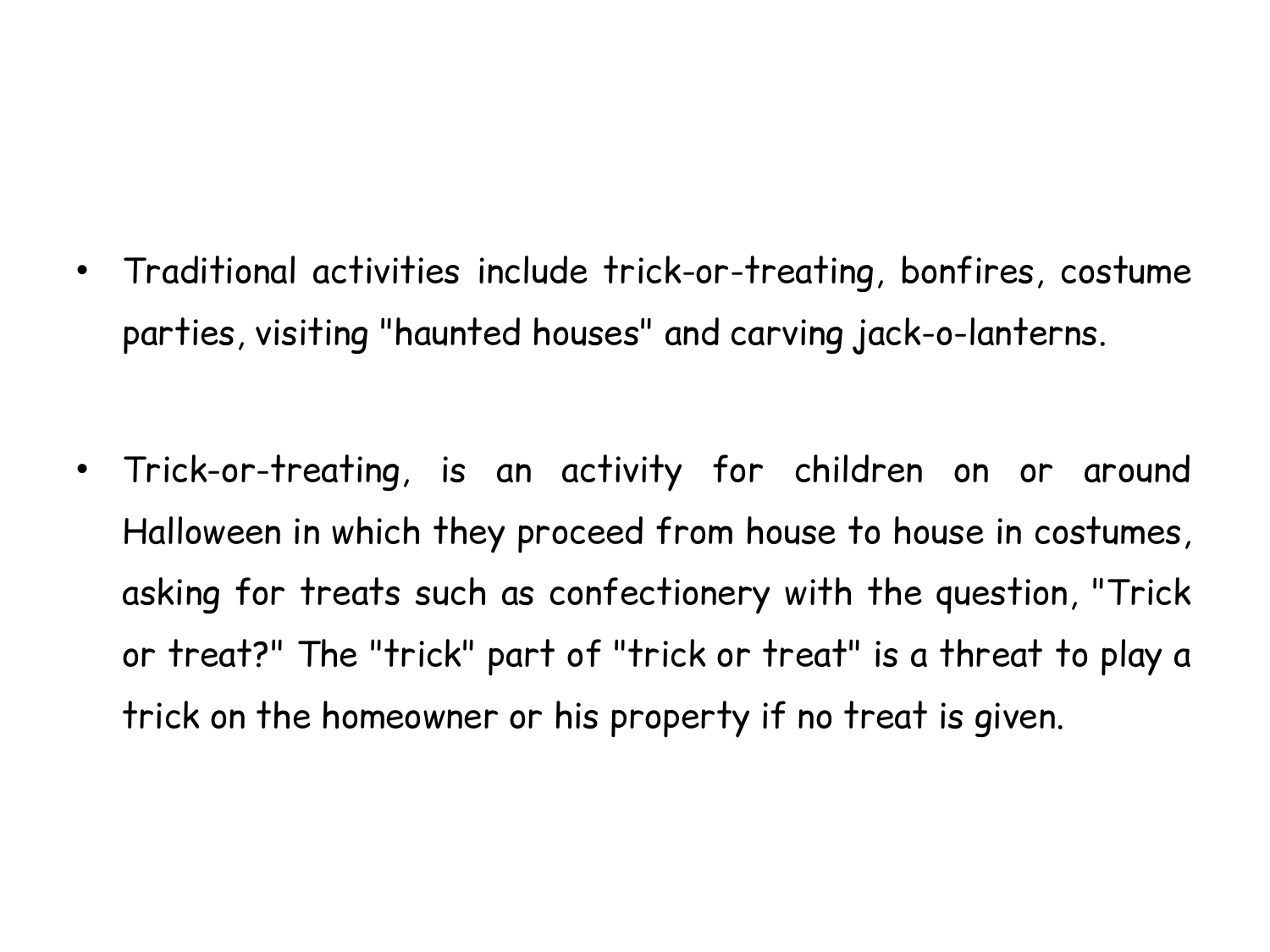

#
Traditional activities include trick-or-treating, bonfires, costume parties, visiting "haunted houses" and carving jack-o-lanterns.

Trick-or-treating, is an activity for children on or around Halloween in which they proceed from house to house in costumes, asking for treats such as confectionery with the question, "Trick or treat?" The "trick" part of "trick or treat" is a threat to play a trick on the homeowner or his property if no treat is given.